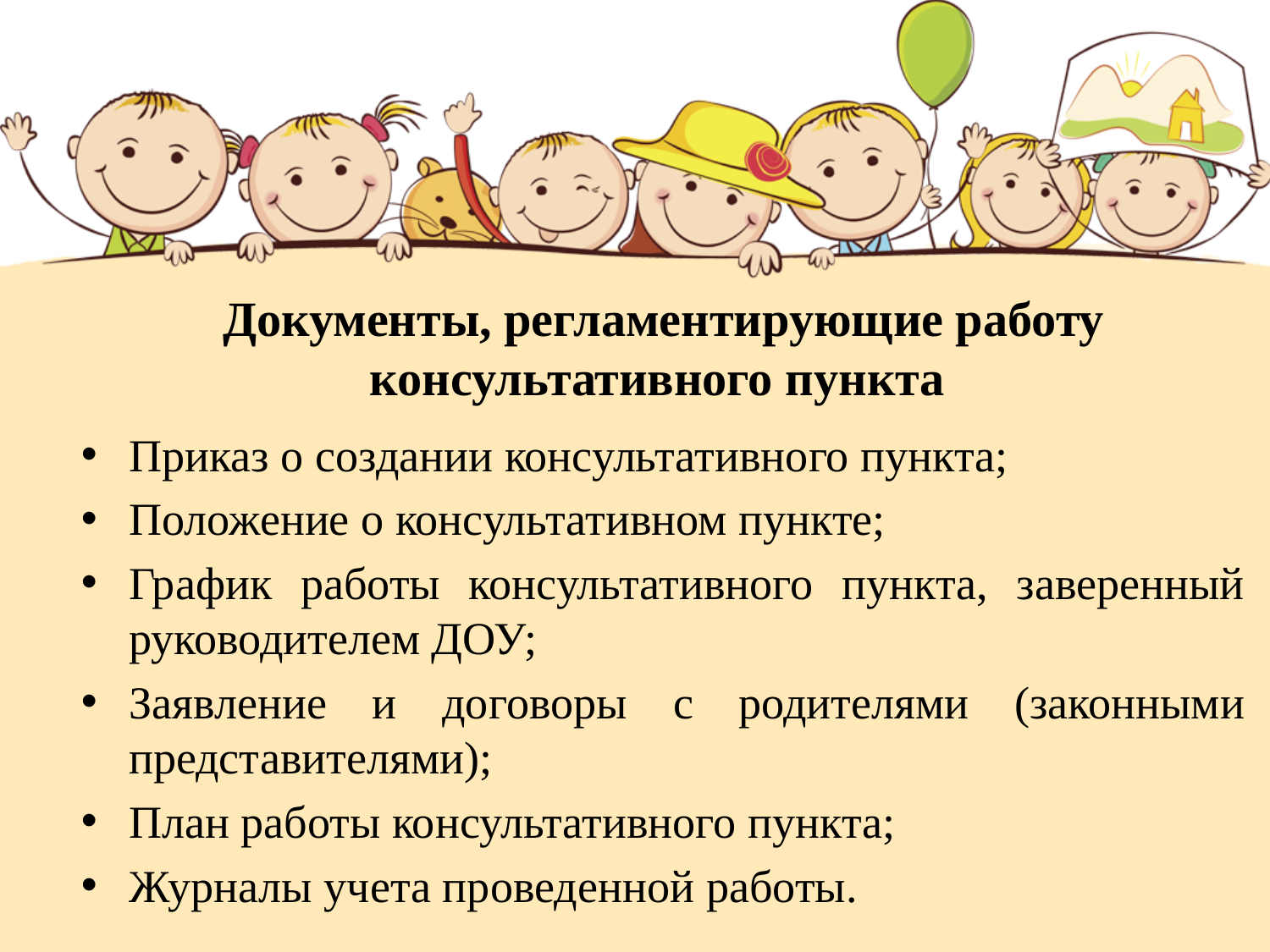

# Документы, регламентирующие работу консультативного пункта
Приказ о создании консультативного пункта;
Положение о консультативном пункте;
График работы консультативного пункта, заверенный руководителем ДОУ;
Заявление и договоры с родителями (законными представителями);
План работы консультативного пункта;
Журналы учета проведенной работы.